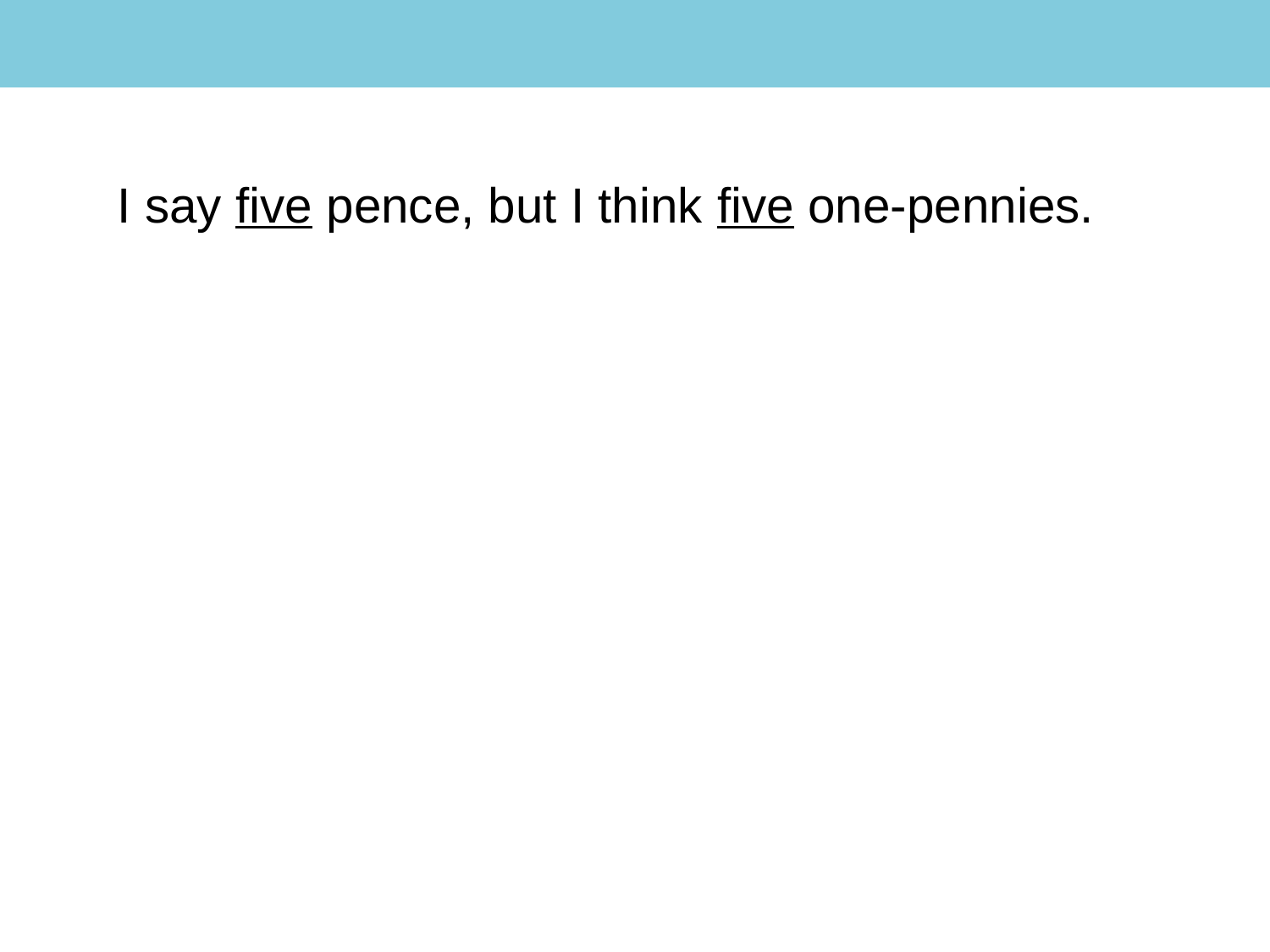

KS1 Multiplication Lesson 8

#
I say five pence, but I think five one-pennies.